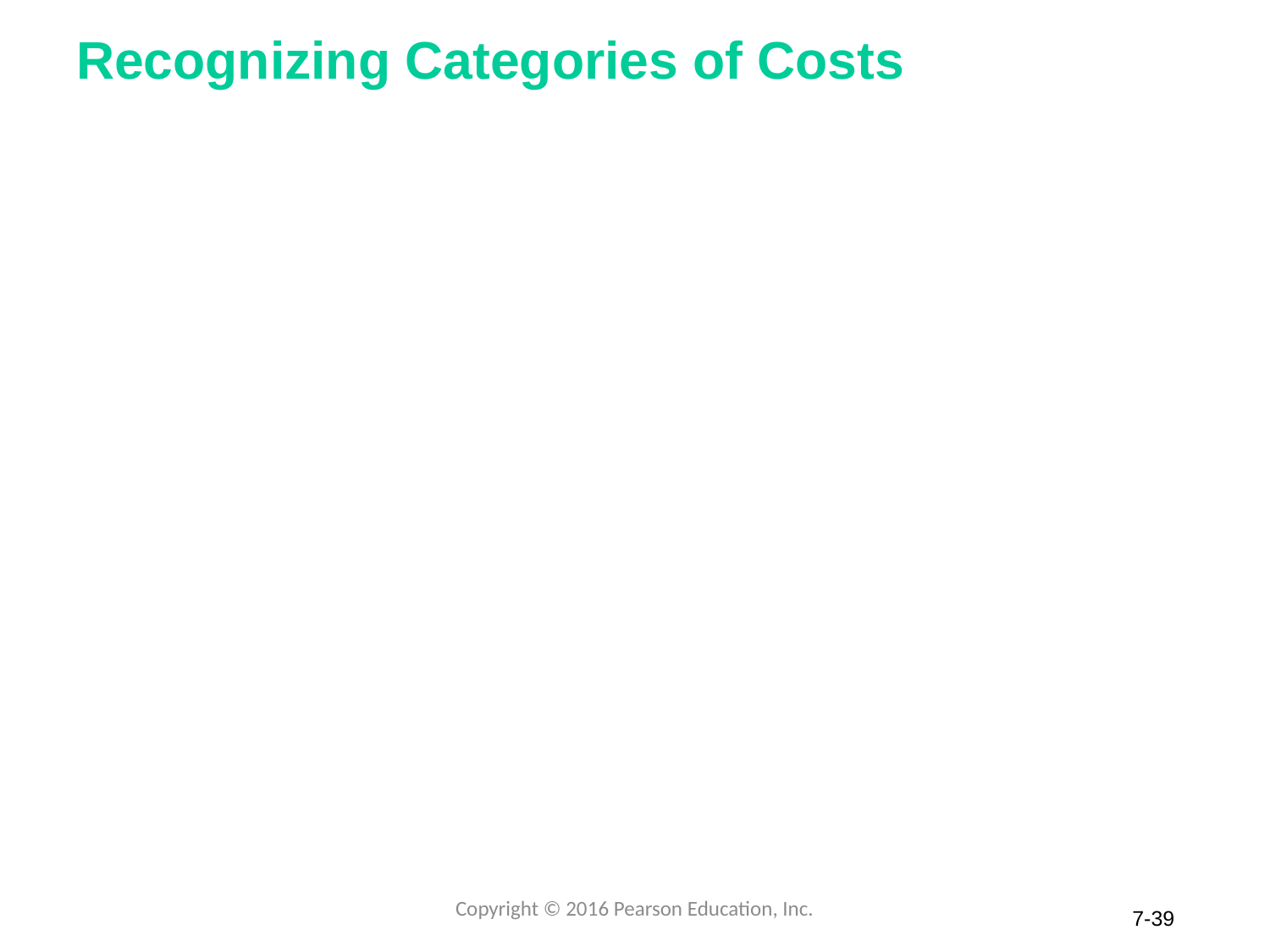

# Recognizing Categories of Costs

Copyright © 2016 Pearson Education, Inc.